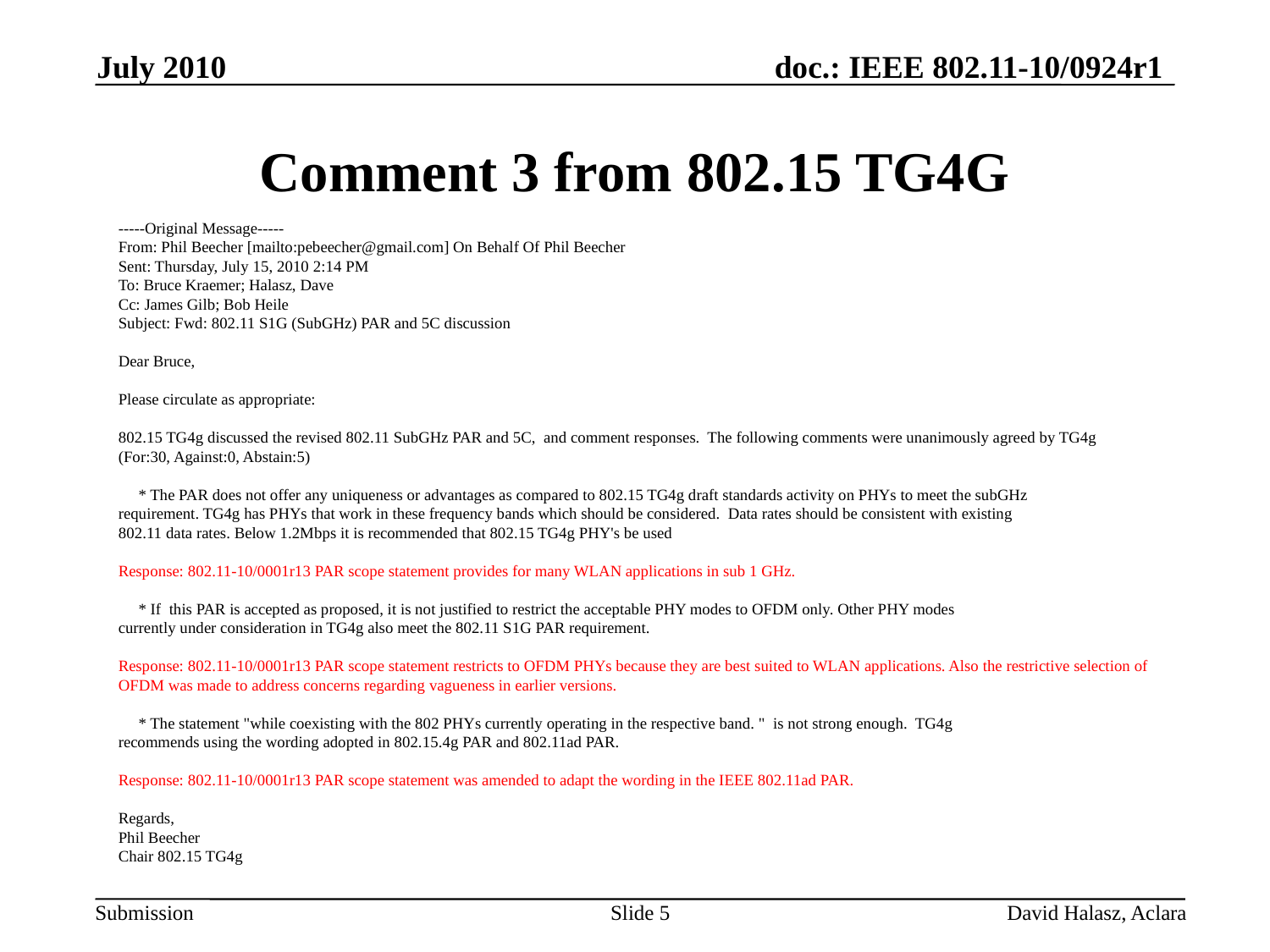

July 2010
# Comment 3 from 802.15 TG4G
-----Original Message-----
From: Phil Beecher [mailto:pebeecher@gmail.com] On Behalf Of Phil Beecher
Sent: Thursday, July 15, 2010 2:14 PM
To: Bruce Kraemer; Halasz, Dave
Cc: James Gilb; Bob Heile
Subject: Fwd: 802.11 S1G (SubGHz) PAR and 5C discussion

Dear Bruce,

Please circulate as appropriate:

802.15 TG4g discussed the revised 802.11 SubGHz PAR and 5C,  and comment responses.  The following comments were unanimously agreed by TG4g
(For:30, Against:0, Abstain:5)

     * The PAR does not offer any uniqueness or advantages as compared to 802.15 TG4g draft standards activity on PHYs to meet the subGHz
requirement. TG4g has PHYs that work in these frequency bands which should be considered.  Data rates should be consistent with existing
802.11 data rates. Below 1.2Mbps it is recommended that 802.15 TG4g PHY's be used

Response: 802.11-10/0001r13 PAR scope statement provides for many WLAN applications in sub 1 GHz.

     * If  this PAR is accepted as proposed, it is not justified to restrict the acceptable PHY modes to OFDM only. Other PHY modes
currently under consideration in TG4g also meet the 802.11 S1G PAR requirement.

Response: 802.11-10/0001r13 PAR scope statement restricts to OFDM PHYs because they are best suited to WLAN applications. Also the restrictive selection of OFDM was made to address concerns regarding vagueness in earlier versions.

     * The statement "while coexisting with the 802 PHYs currently operating in the respective band. "  is not strong enough.  TG4g
recommends using the wording adopted in 802.15.4g PAR and 802.11ad PAR.

Response: 802.11-10/0001r13 PAR scope statement was amended to adapt the wording in the IEEE 802.11ad PAR.

Regards,
Phil Beecher
Chair 802.15 TG4g

Slide 5
David Halasz, Aclara